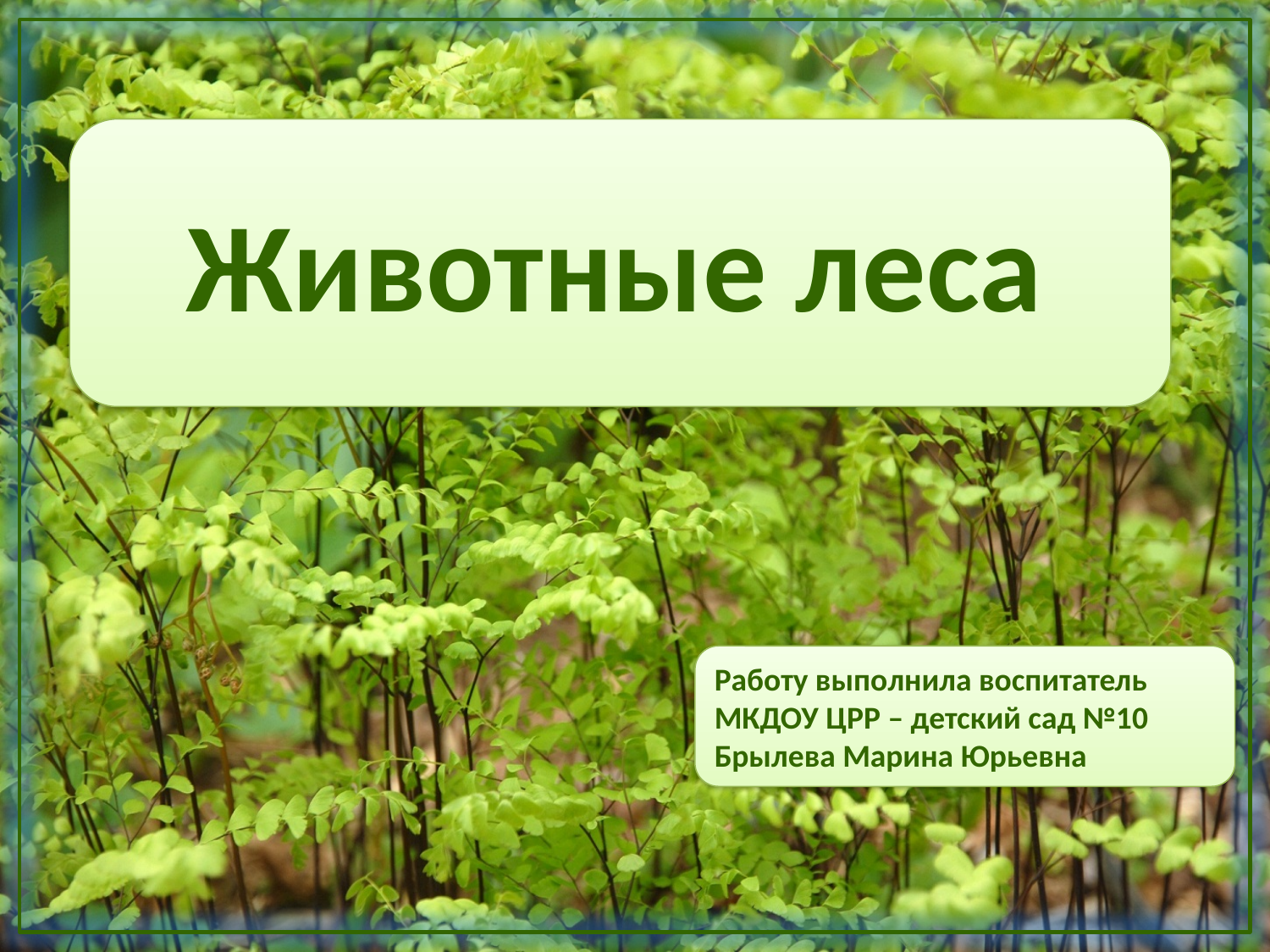

# Животные леса
Работу выполнила воспитатель МКДОУ ЦРР – детский сад №10
Брылева Марина Юрьевна